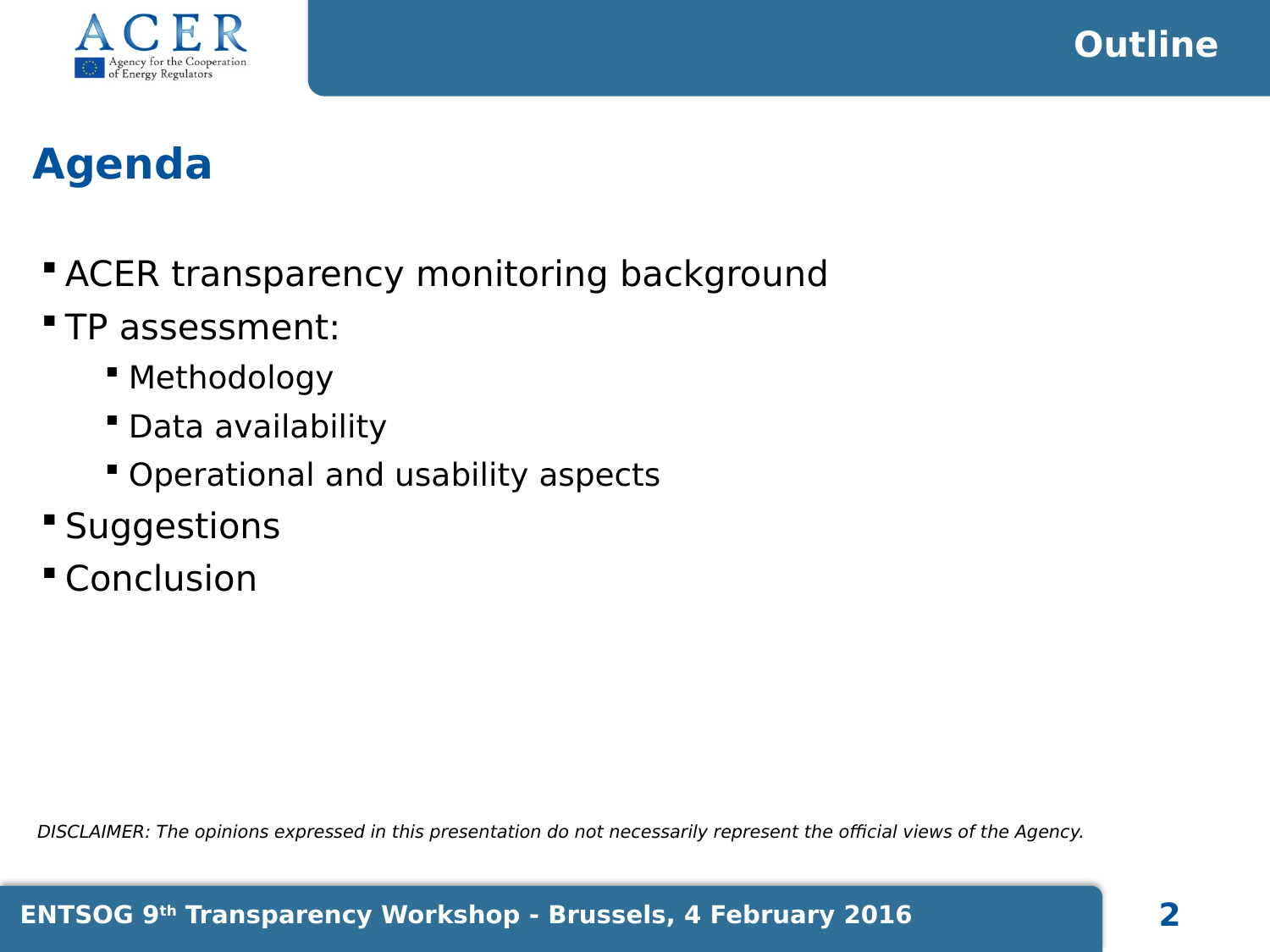

Outline
Agenda
ACER transparency monitoring background
TP assessment:
Methodology
Data availability
Operational and usability aspects
Suggestions
Conclusion

DISCLAIMER: The opinions expressed in this presentation do not necessarily represent the official views of the Agency.
ENTSOG 9th Transparency Workshop - Brussels, 4 February 2016